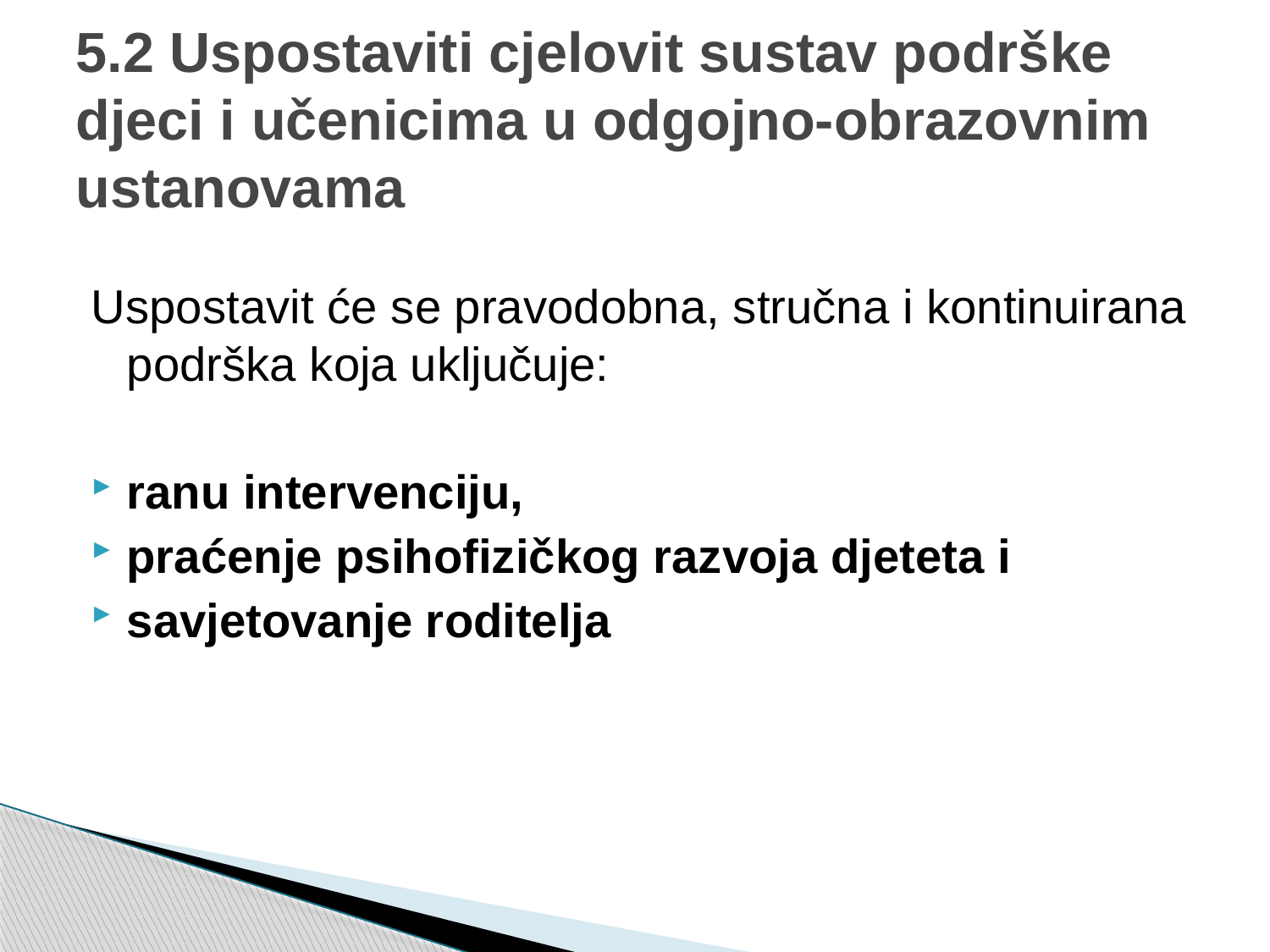

# 5.2 Uspostaviti cjelovit sustav podrške djeci i učenicima u odgojno-obrazovnim ustanovama

Uspostavit će se pravodobna, stručna i kontinuirana podrška koja uključuje:

ranu intervenciju,
praćenje psihofizičkog razvoja djeteta i
savjetovanje roditelja